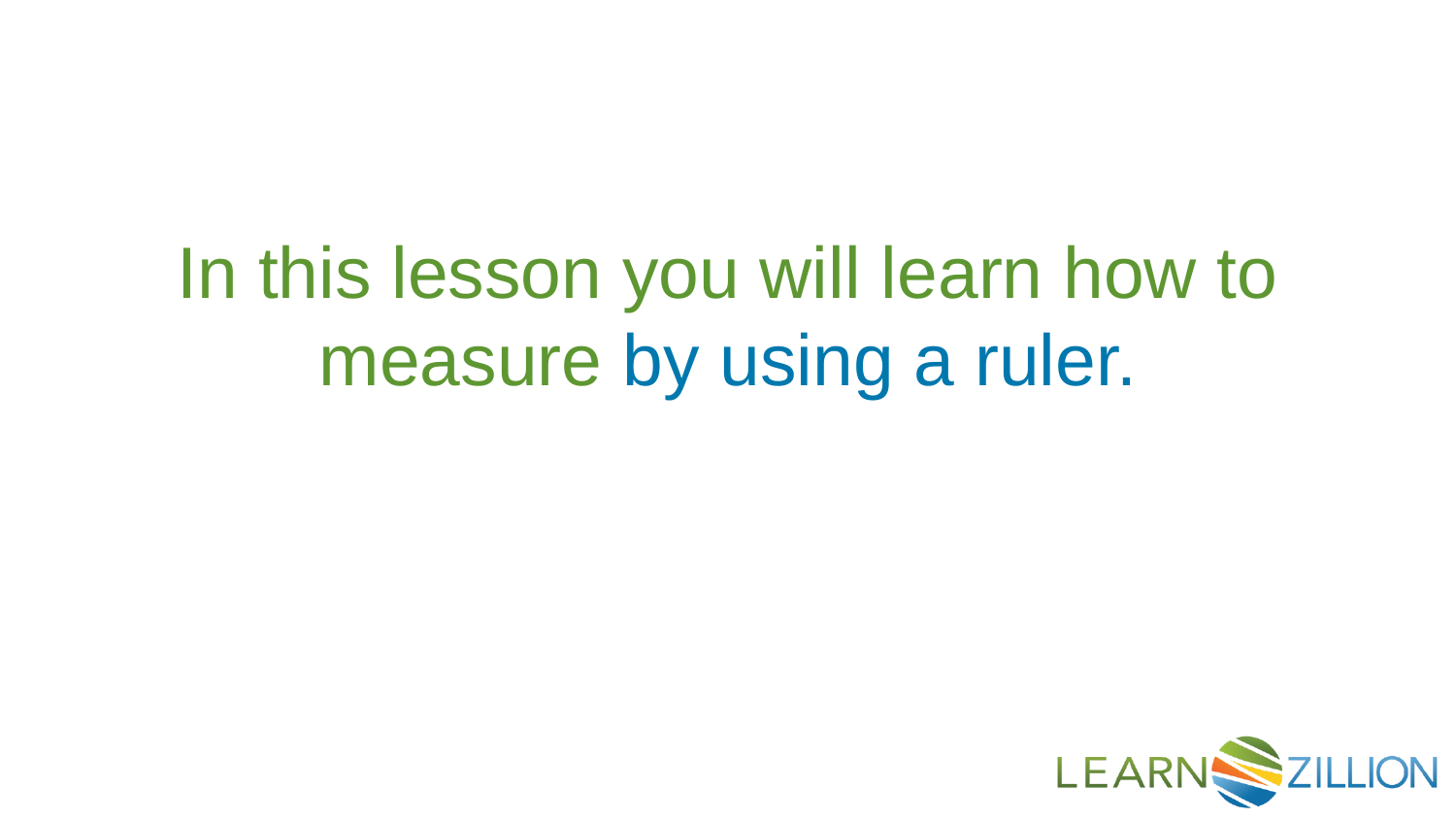

In this lesson you will learn how to measure by using a ruler.